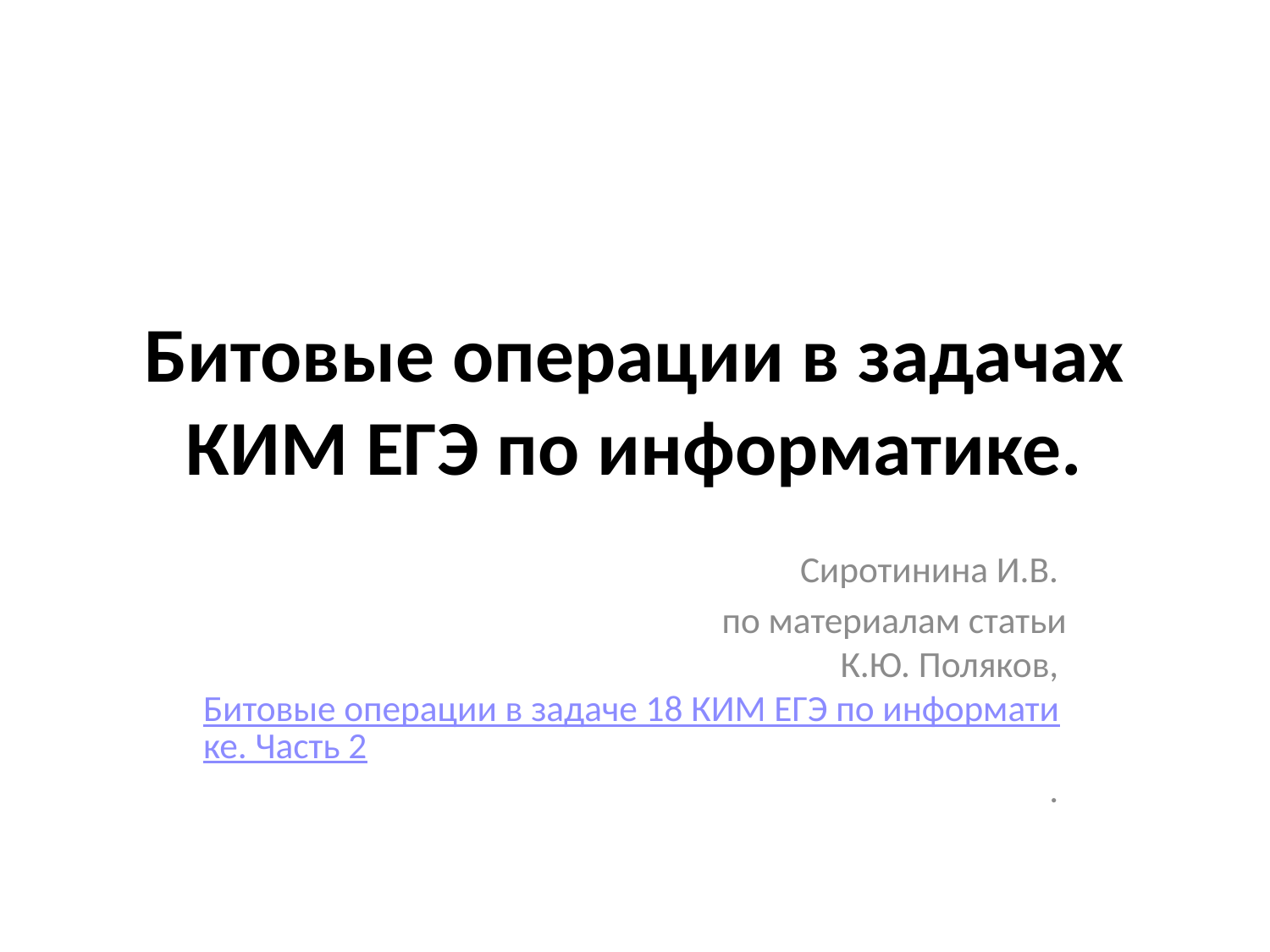

# Битовые операции в задачах КИМ ЕГЭ по информатике.
Сиротинина И.В.
по материалам статьи
 К.Ю. Поляков, Битовые операции в задаче 18 КИМ ЕГЭ по информатике. Часть 2.